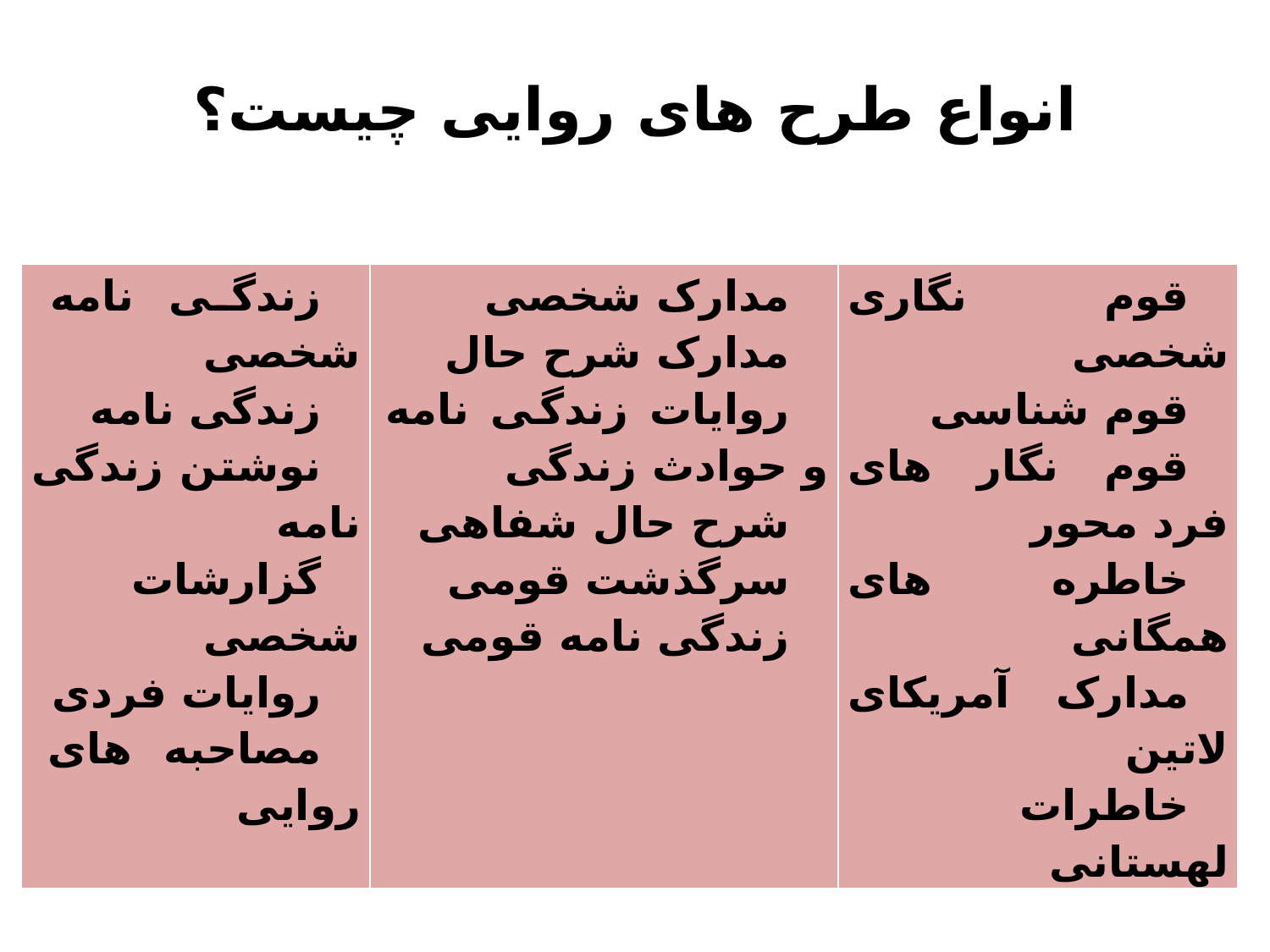

# انواع طرح های روایی چیست؟
| زندگی نامه شخصی زندگی نامه نوشتن زندگی نامه گزارشات شخصی روایات فردی مصاحبه های روایی | مدارک شخصی مدارک شرح حال روایات زندگی نامه و حوادث زندگی شرح حال شفاهی سرگذشت قومی زندگی نامه قومی | قوم نگاری شخصی قوم شناسی قوم نگار های فرد محور خاطره های همگانی مدارک آمریکای لاتین خاطرات لهستانی |
| --- | --- | --- |